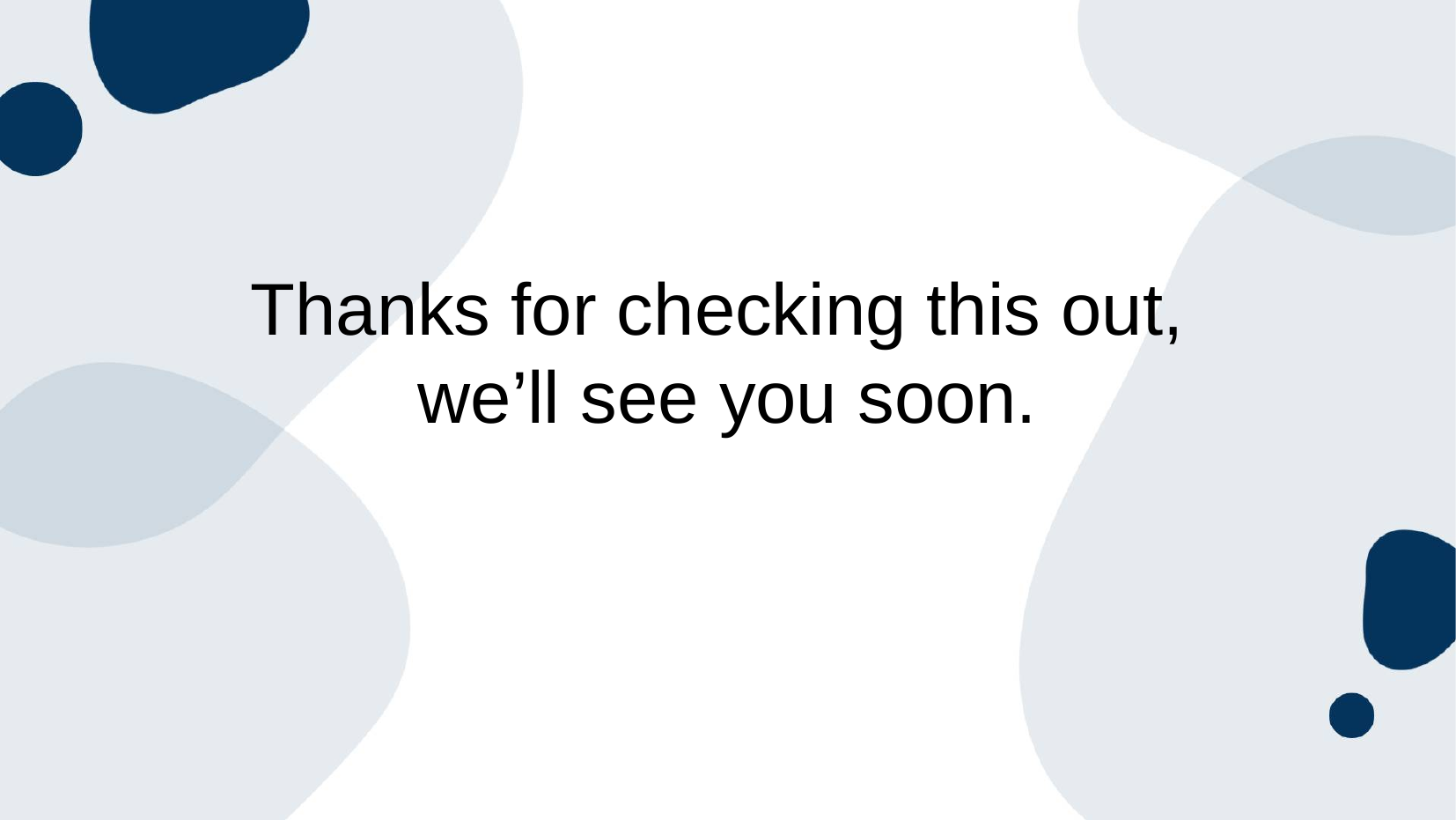

# Thanks for checking this out,
we’ll see you soon.